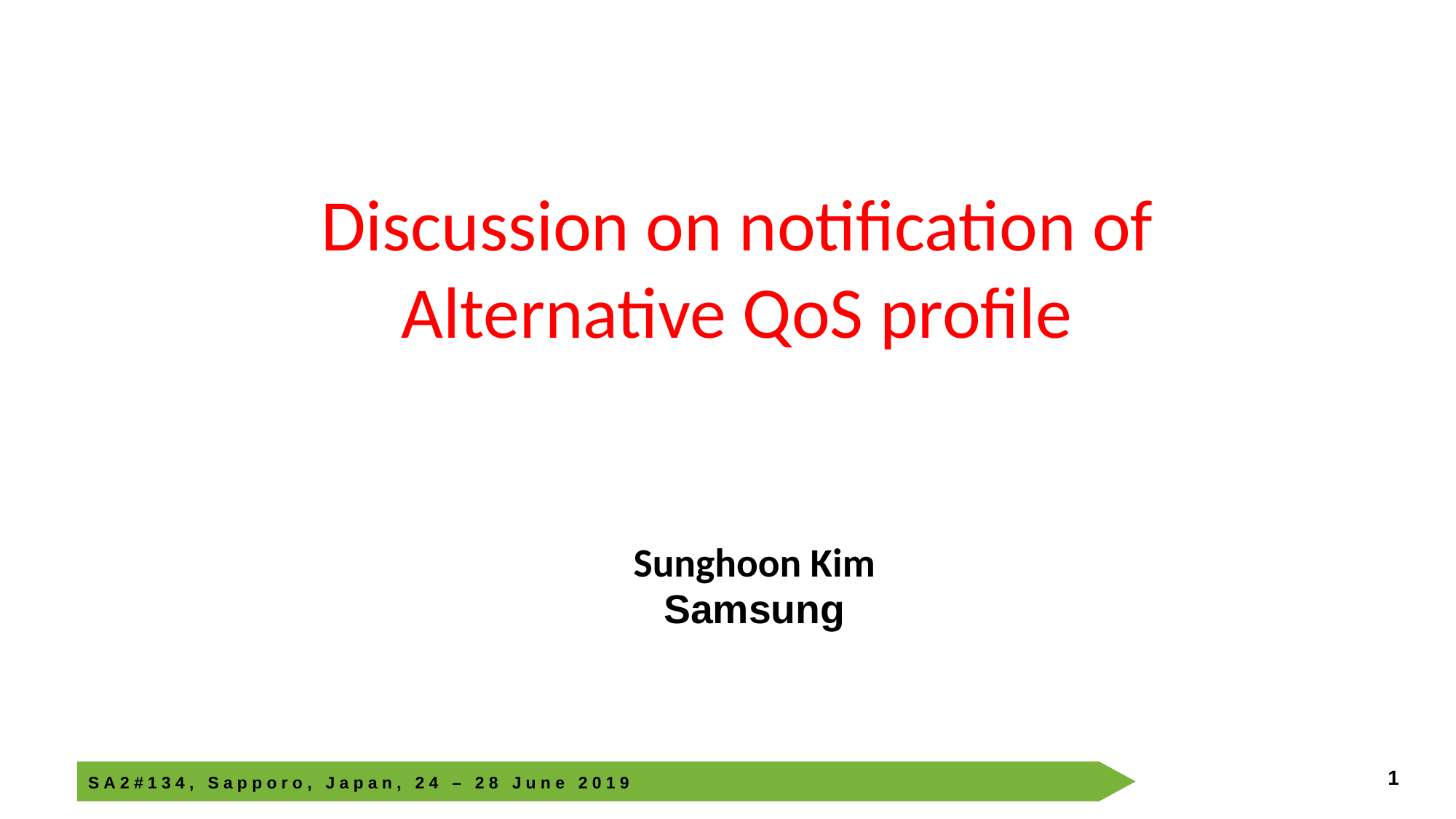

# Discussion on notification of Alternative QoS profile
Sunghoon Kim
Samsung